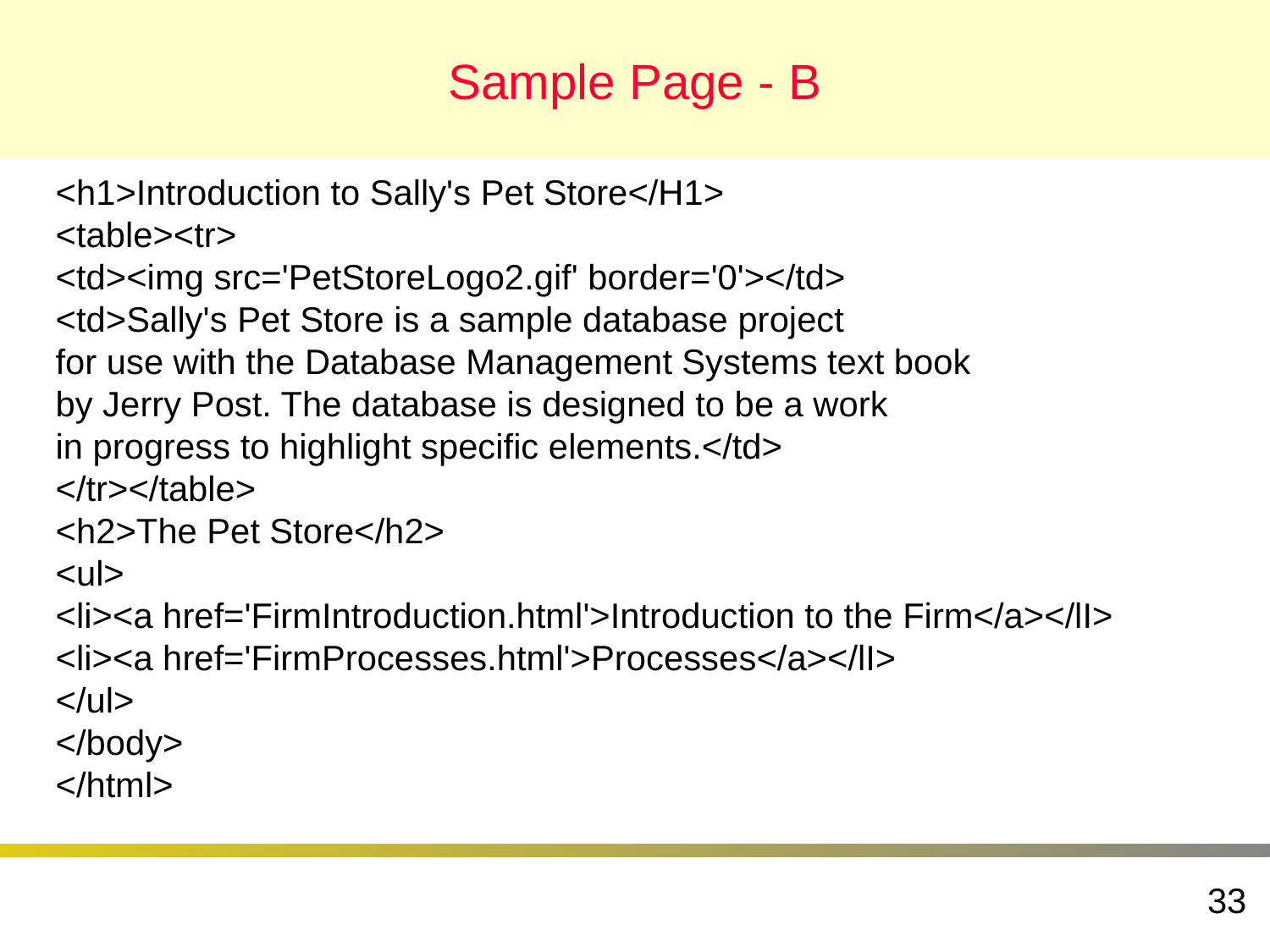

# Sample Page - B
<h1>Introduction to Sally's Pet Store</H1>
<table><tr>
<td><img src='PetStoreLogo2.gif' border='0'></td>
<td>Sally's Pet Store is a sample database project
for use with the Database Management Systems text book
by Jerry Post. The database is designed to be a work
in progress to highlight specific elements.</td>
</tr></table>
<h2>The Pet Store</h2>
<ul>
<li><a href='FirmIntroduction.html'>Introduction to the Firm</a></lI>
<li><a href='FirmProcesses.html'>Processes</a></lI>
</ul>
</body>
</html>
33